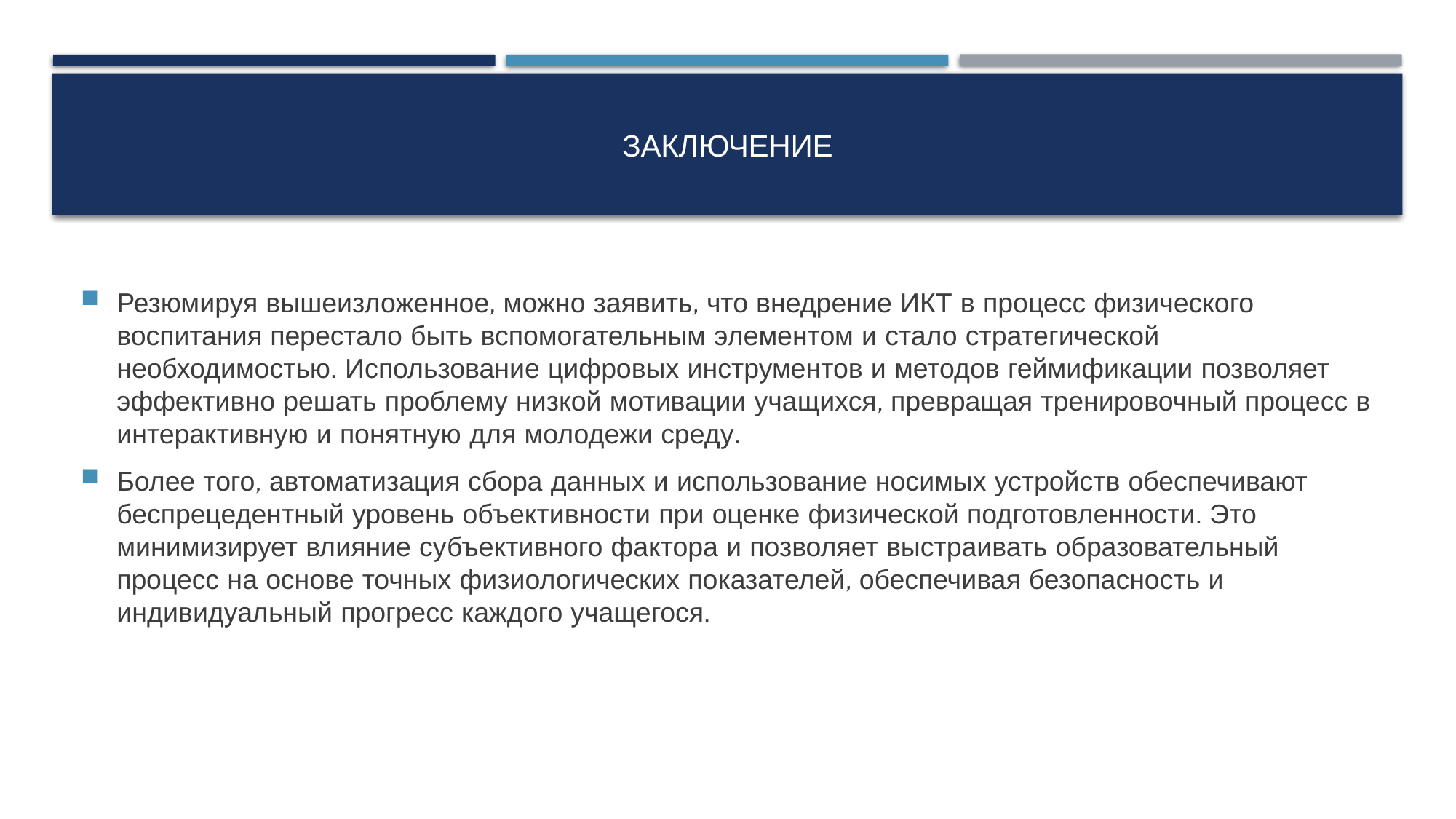

# Заключение
Резюмируя вышеизложенное, можно заявить, что внедрение ИКТ в процесс физического воспитания перестало быть вспомогательным элементом и стало стратегической необходимостью. Использование цифровых инструментов и методов геймификации позволяет эффективно решать проблему низкой мотивации учащихся, превращая тренировочный процесс в интерактивную и понятную для молодежи среду.
Более того, автоматизация сбора данных и использование носимых устройств обеспечивают беспрецедентный уровень объективности при оценке физической подготовленности. Это минимизирует влияние субъективного фактора и позволяет выстраивать образовательный процесс на основе точных физиологических показателей, обеспечивая безопасность и индивидуальный прогресс каждого учащегося.